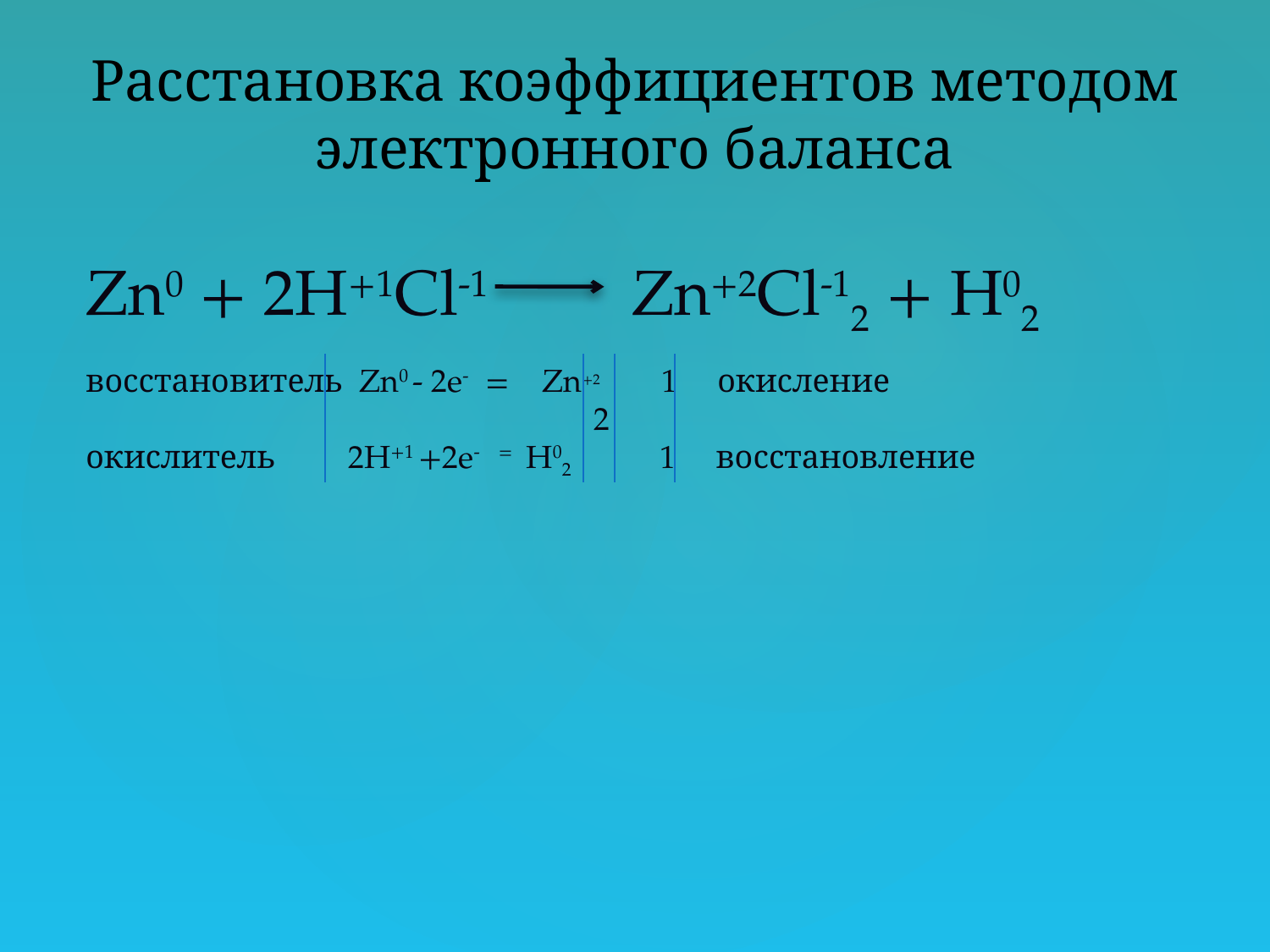

Расстановка коэффициентов методом электронного баланса
Zn0 + 2H+1Cl-1         Zn+2Cl-12 + H02
восстановитель  Zn0 - 2e-   =    Zn+2        1     окисление
				2
окислитель         2H+1 +2e-    =   H02           1     восстановление